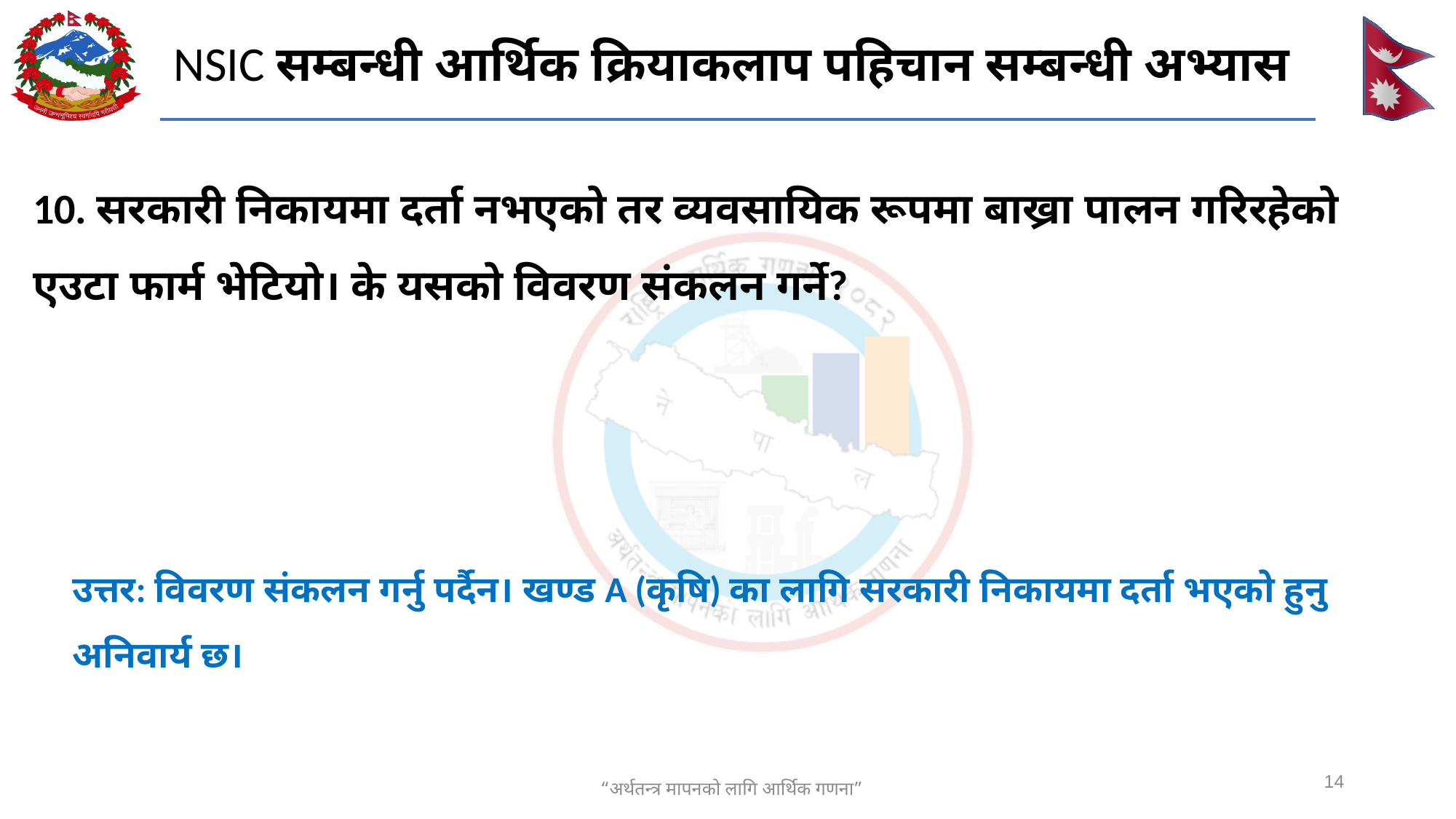

# NSIC सम्बन्धी आर्थिक क्रियाकलाप पहिचान सम्बन्धी अभ्यास
10. सरकारी निकायमा दर्ता नभएको तर व्यवसायिक रूपमा बाख्रा पालन गरिरहेको एउटा फार्म भेटियो। के यसको विवरण संकलन गर्ने?
उत्तर: विवरण संकलन गर्नु पर्दैन। खण्ड A (कृषि) का लागि सरकारी निकायमा दर्ता भएको हुनु अनिवार्य छ।
14
“अर्थतन्त्र मापनको लागि आर्थिक गणना”